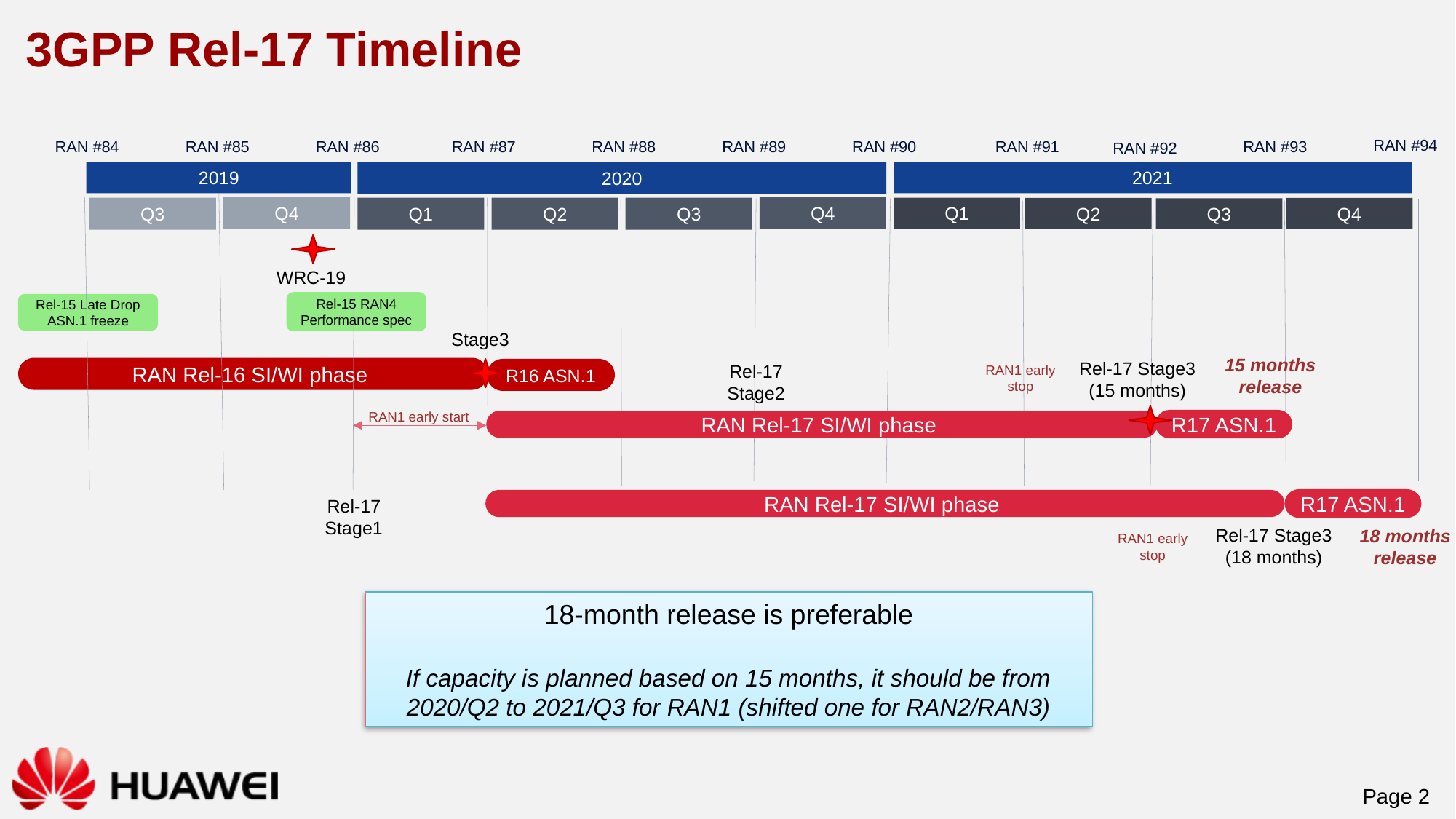

3GPP Rel-17 Timeline
RAN #94
RAN #84
RAN #85
RAN #86
RAN #87
RAN #88
RAN #89
RAN #90
RAN #91
RAN #93
RAN #92
2021
2019
2020
Q4
Q4
Q3
Q1
Q2
Q3
Q1
Q2
Q4
Q3

WRC-19
Rel-15 RAN4 Performance spec
Rel-15 Late Drop ASN.1 freeze
Stage3
15 months release
Rel-17 Stage3
(15 months)
Rel-17
Stage2
RAN1 early stop
RAN Rel-16 SI/WI phase
R16 ASN.1

RAN1 early start

R17 ASN.1
RAN Rel-17 SI/WI phase
Rel-17 Stage1
R17 ASN.1
RAN Rel-17 SI/WI phase
Rel-17 Stage3
(18 months)
18 months release
RAN1 early stop
18-month release is preferable

If capacity is planned based on 15 months, it should be from 2020/Q2 to 2021/Q3 for RAN1 (shifted one for RAN2/RAN3)